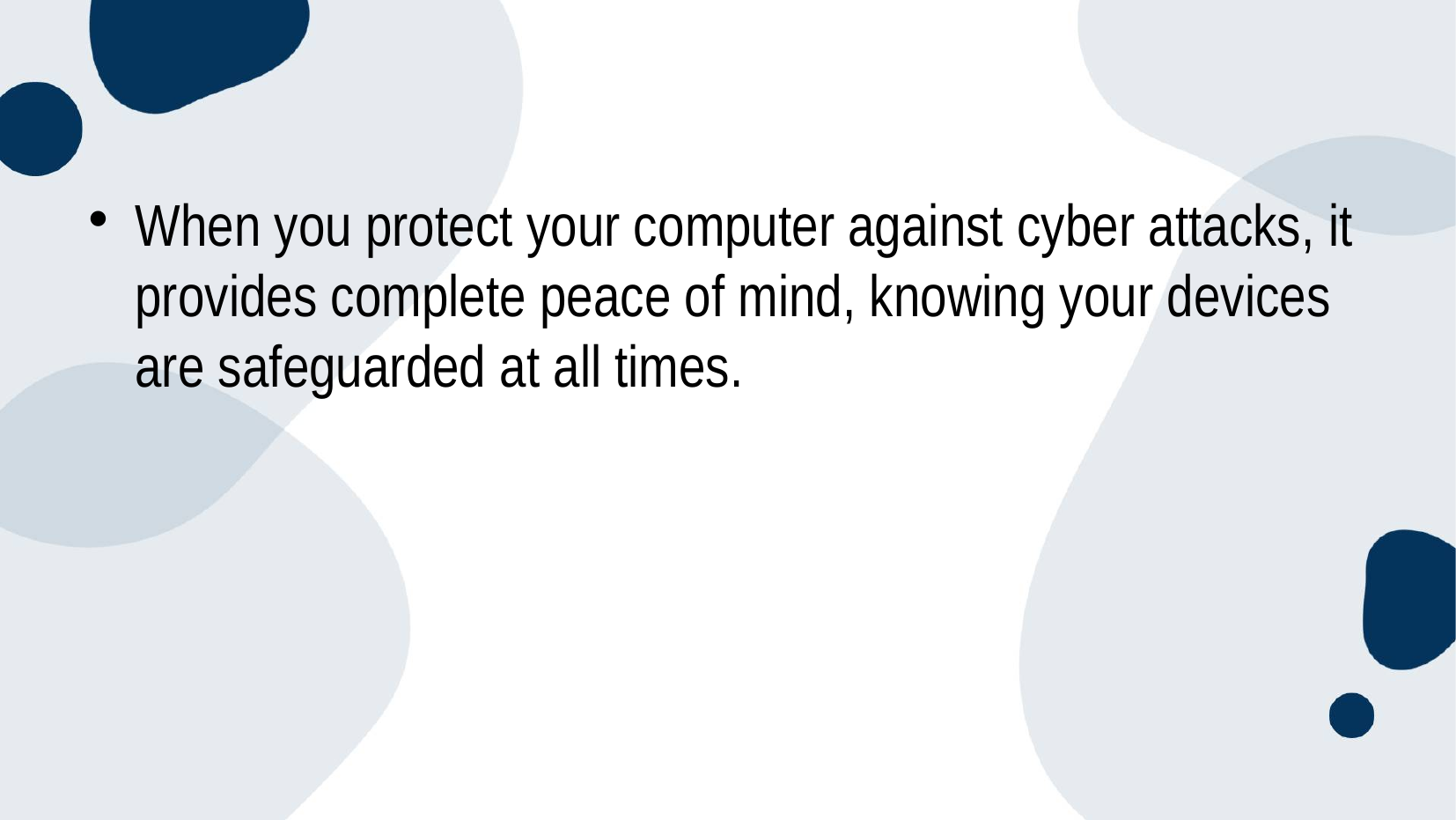

#
When you protect your computer against cyber attacks, it provides complete peace of mind, knowing your devices are safeguarded at all times.